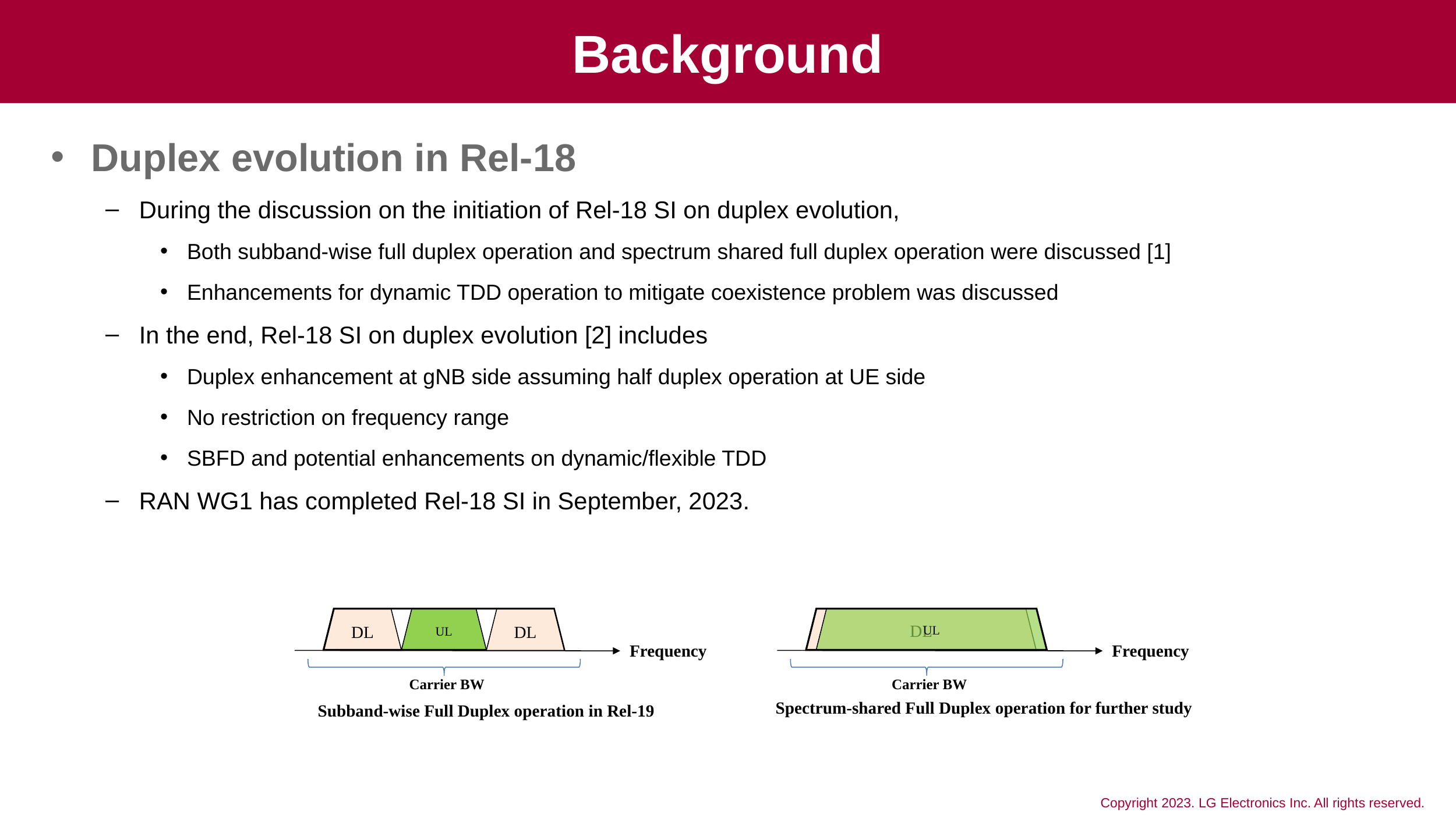

# Background
Duplex evolution in Rel-18
During the discussion on the initiation of Rel-18 SI on duplex evolution,
Both subband-wise full duplex operation and spectrum shared full duplex operation were discussed [1]
Enhancements for dynamic TDD operation to mitigate coexistence problem was discussed
In the end, Rel-18 SI on duplex evolution [2] includes
Duplex enhancement at gNB side assuming half duplex operation at UE side
No restriction on frequency range
SBFD and potential enhancements on dynamic/flexible TDD
RAN WG1 has completed Rel-18 SI in September, 2023.

UL

UL
DL
DL
DL
Frequency
Frequency
Carrier BW
Carrier BW
Spectrum-shared Full Duplex operation for further study
Subband-wise Full Duplex operation in Rel-19